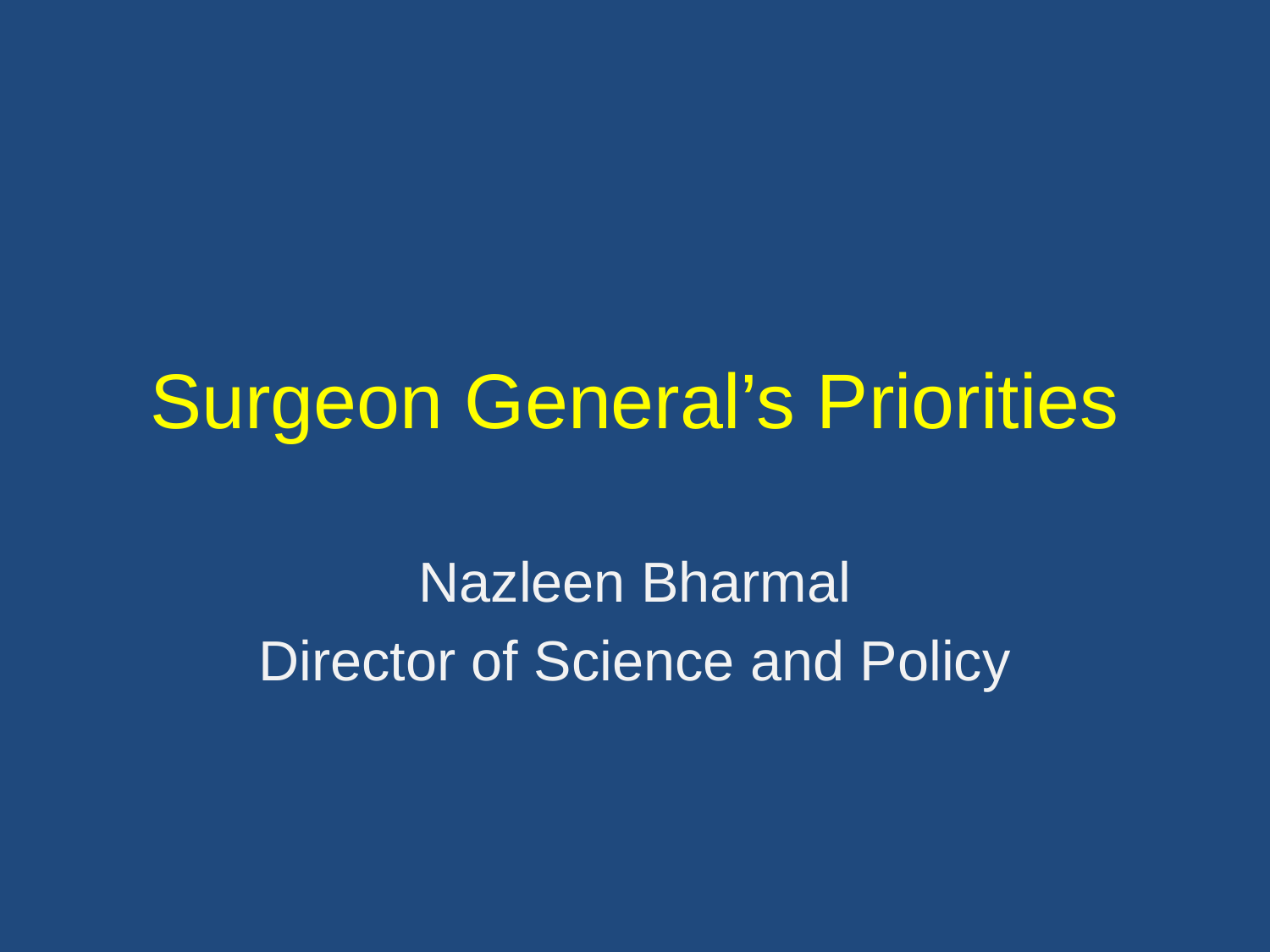

# Surgeon General’s Priorities
Nazleen Bharmal
Director of Science and Policy